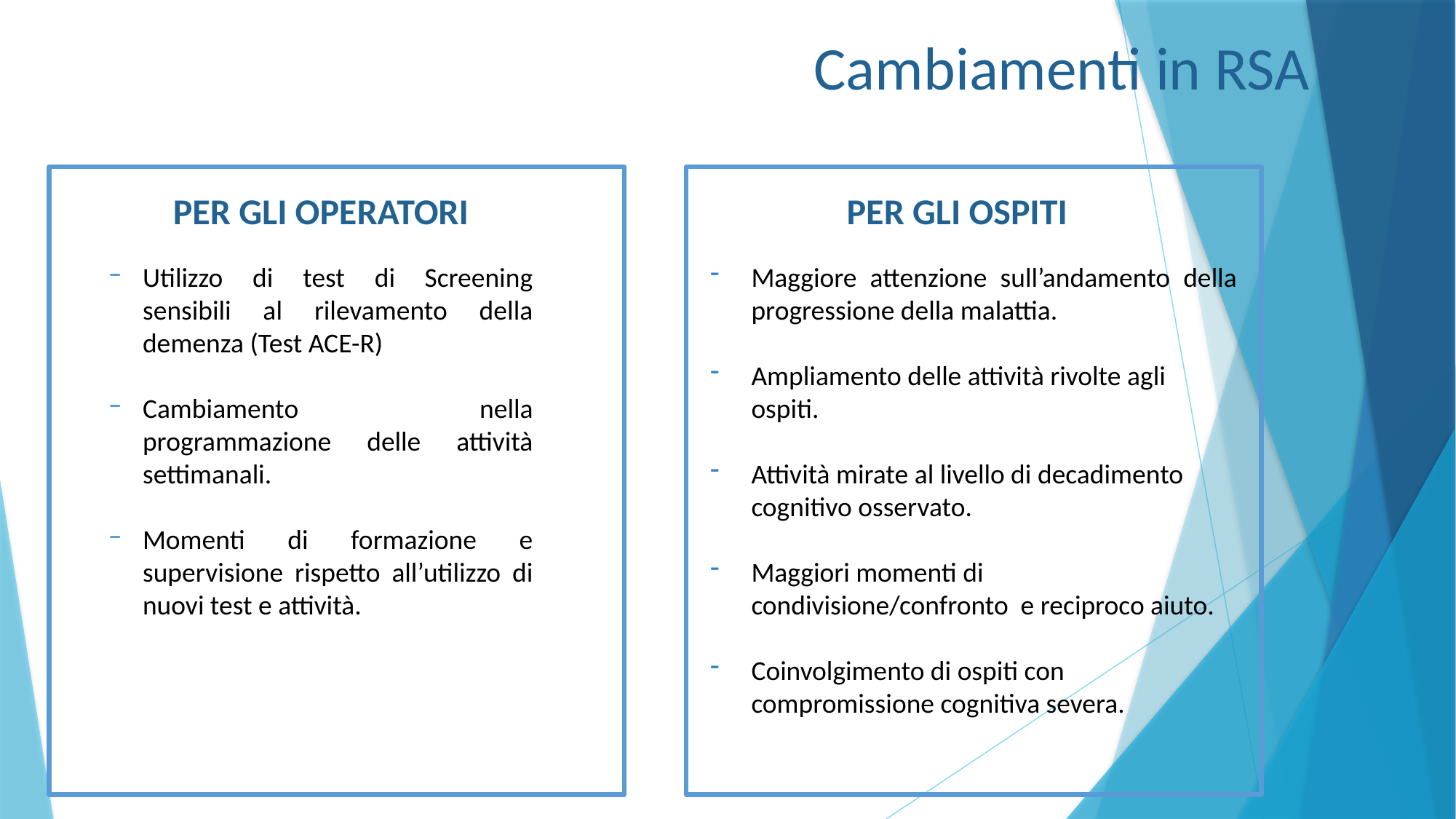

Cambiamenti in RSA

PER GLI OSPITI
PER GLI OPERATORI
Utilizzo di test di Screening sensibili al rilevamento della demenza (Test ACE-R)

Cambiamento nella programmazione delle attività settimanali.

Momenti di formazione e supervisione rispetto all’utilizzo di nuovi test e attività.

Maggiore attenzione sull’andamento della progressione della malattia.

Ampliamento delle attività rivolte agli ospiti.

Attività mirate al livello di decadimento cognitivo osservato.

Maggiori momenti di condivisione/confronto  e reciproco aiuto.

Coinvolgimento di ospiti con compromissione cognitiva severa.